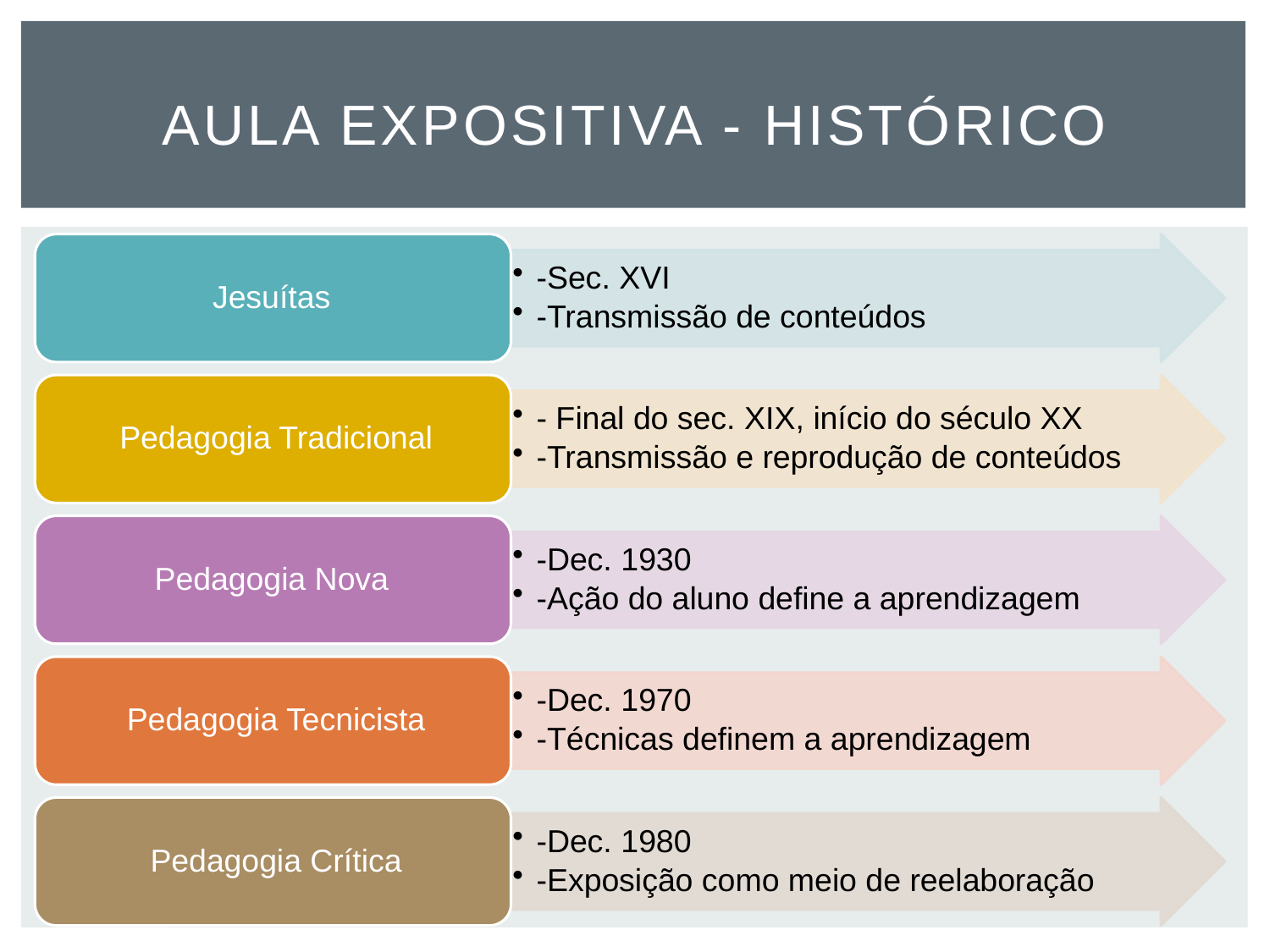

# Aula Expositiva - Histórico
-Sec. XVI
-Transmissão de conteúdos
Jesuítas
- Final do sec. XIX, início do século XX
-Transmissão e reprodução de conteúdos
Pedagogia Tradicional
-Dec. 1930
-Ação do aluno define a aprendizagem
Pedagogia Nova
-Dec. 1970
-Técnicas definem a aprendizagem
Pedagogia Tecnicista
-Dec. 1980
-Exposição como meio de reelaboração
Pedagogia Crítica